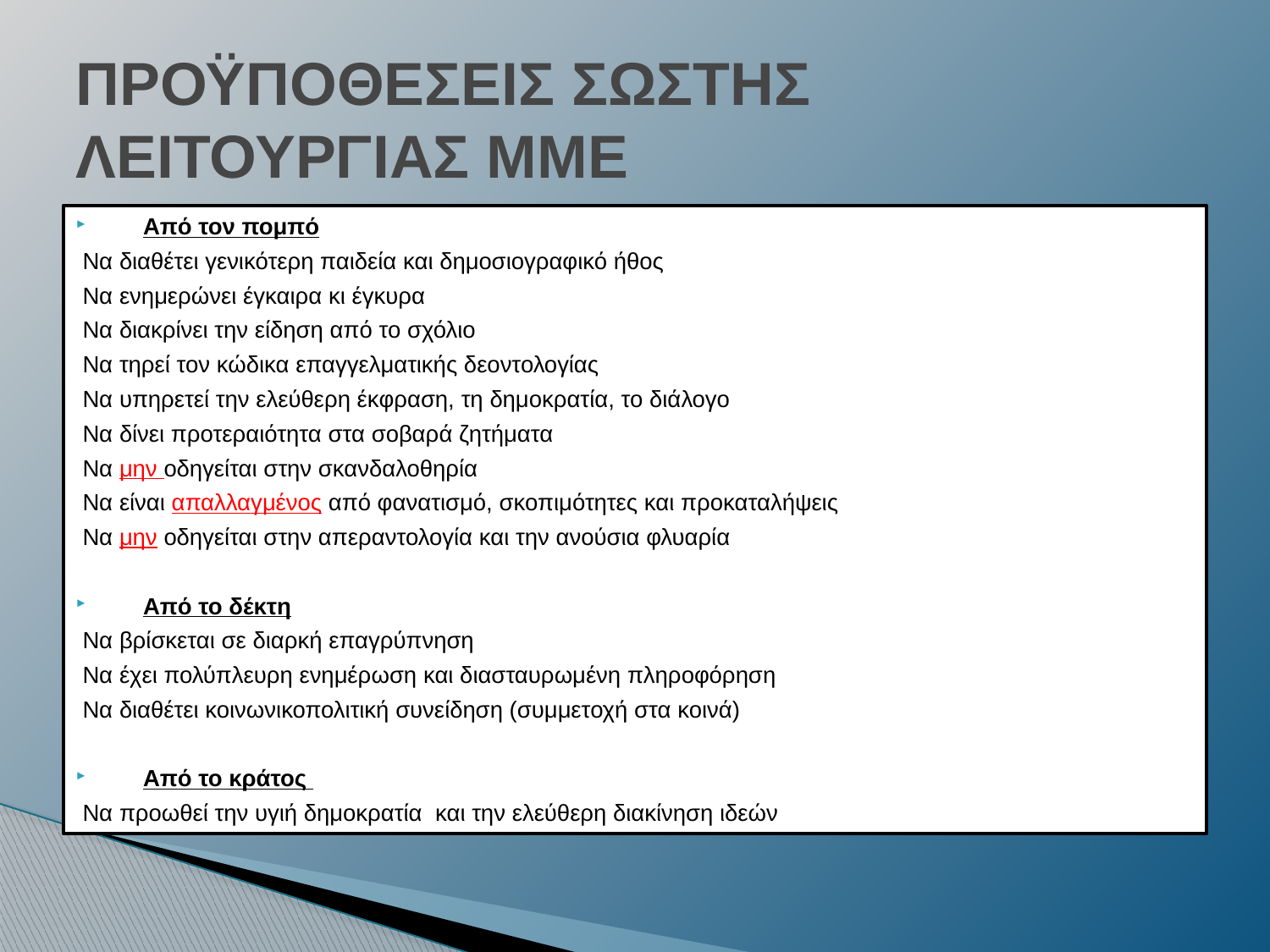

# ΠΡΟΫΠΟΘΕΣΕΙΣ ΣΩΣΤΗΣ ΛΕΙΤΟΥΡΓΙΑΣ ΜΜΕ
Από τον πομπό
 Να διαθέτει γενικότερη παιδεία και δημοσιογραφικό ήθος
 Να ενημερώνει έγκαιρα κι έγκυρα
 Να διακρίνει την είδηση από το σχόλιο
 Να τηρεί τον κώδικα επαγγελματικής δεοντολογίας
 Να υπηρετεί την ελεύθερη έκφραση, τη δημοκρατία, το διάλογο
 Να δίνει προτεραιότητα στα σοβαρά ζητήματα
 Να μην οδηγείται στην σκανδαλοθηρία
 Να είναι απαλλαγμένος από φανατισμό, σκοπιμότητες και προκαταλήψεις
 Να μην οδηγείται στην απεραντολογία και την ανούσια φλυαρία

Από το δέκτη
 Να βρίσκεται σε διαρκή επαγρύπνηση
 Να έχει πολύπλευρη ενημέρωση και διασταυρωμένη πληροφόρηση
 Να διαθέτει κοινωνικοπολιτική συνείδηση (συμμετοχή στα κοινά)

Από το κράτος
 Να προωθεί την υγιή δημοκρατία  και την ελεύθερη διακίνηση ιδεών